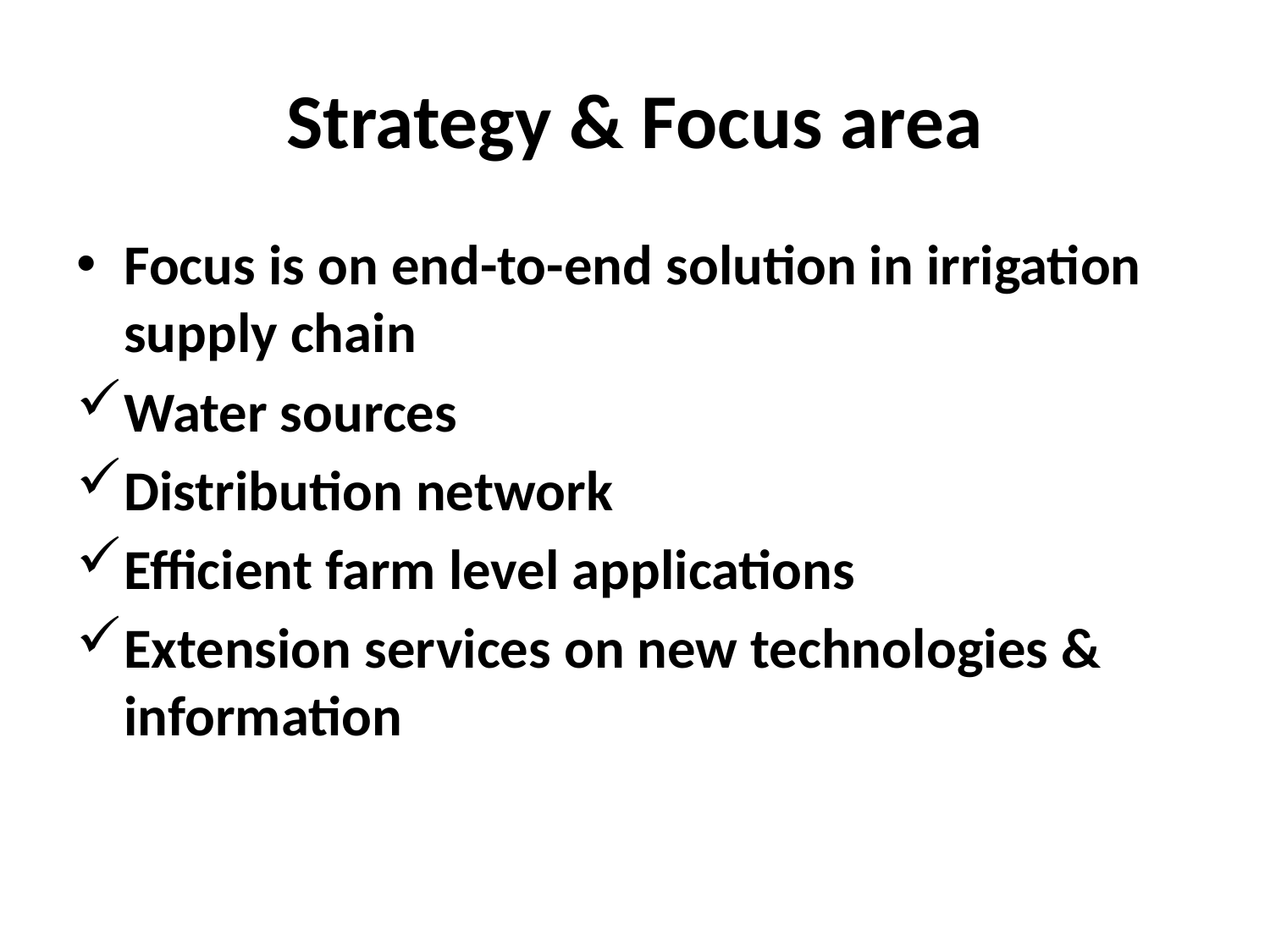

# Strategy & Focus area
Focus is on end-to-end solution in irrigation supply chain
Water sources
Distribution network
Efficient farm level applications
Extension services on new technologies & information